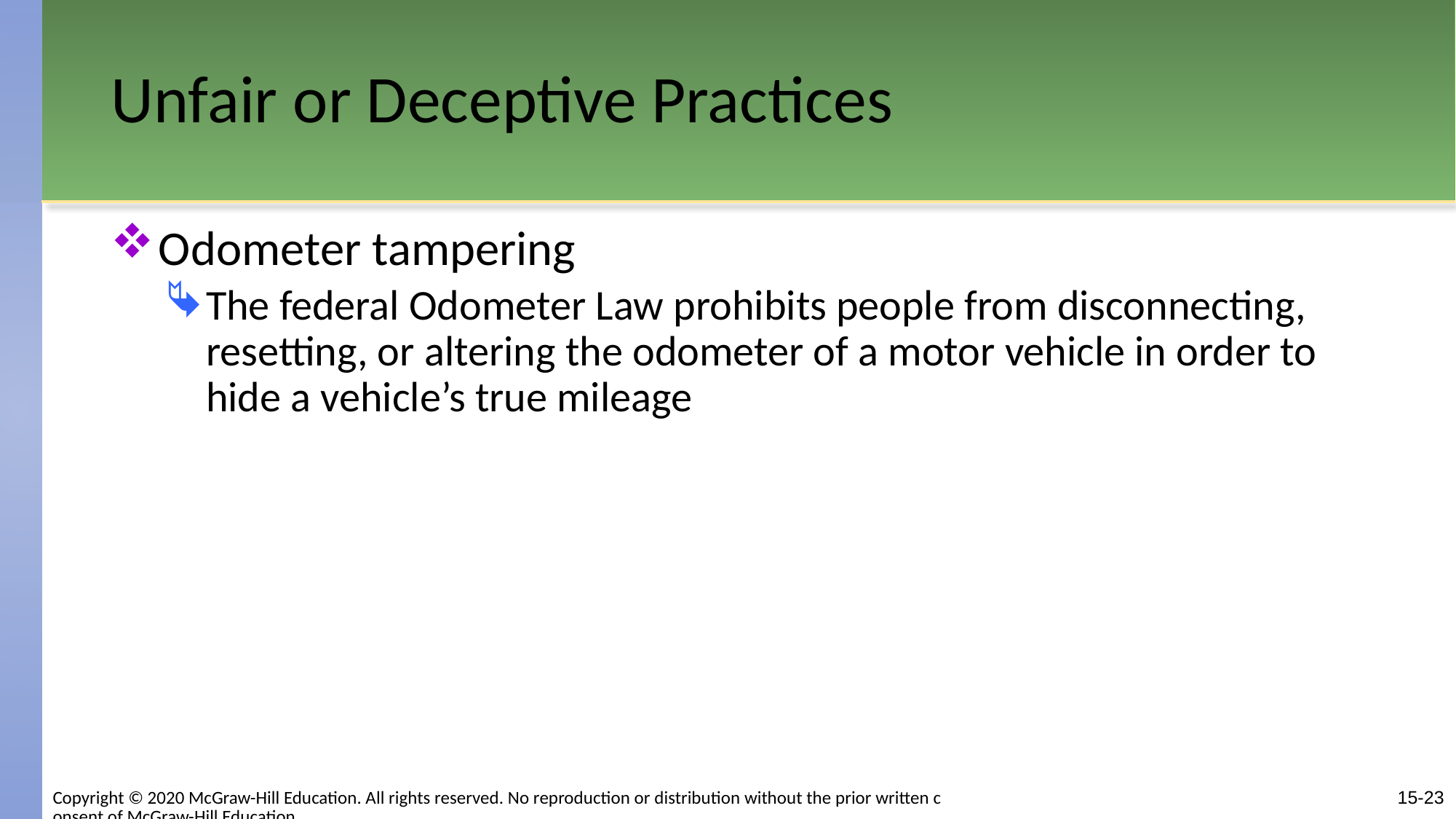

# Unfair or Deceptive Practices
Odometer tampering
The federal Odometer Law prohibits people from disconnecting, resetting, or altering the odometer of a motor vehicle in order to hide a vehicle’s true mileage
15-23
Copyright © 2020 McGraw-Hill Education. All rights reserved. No reproduction or distribution without the prior written consent of McGraw-Hill Education.